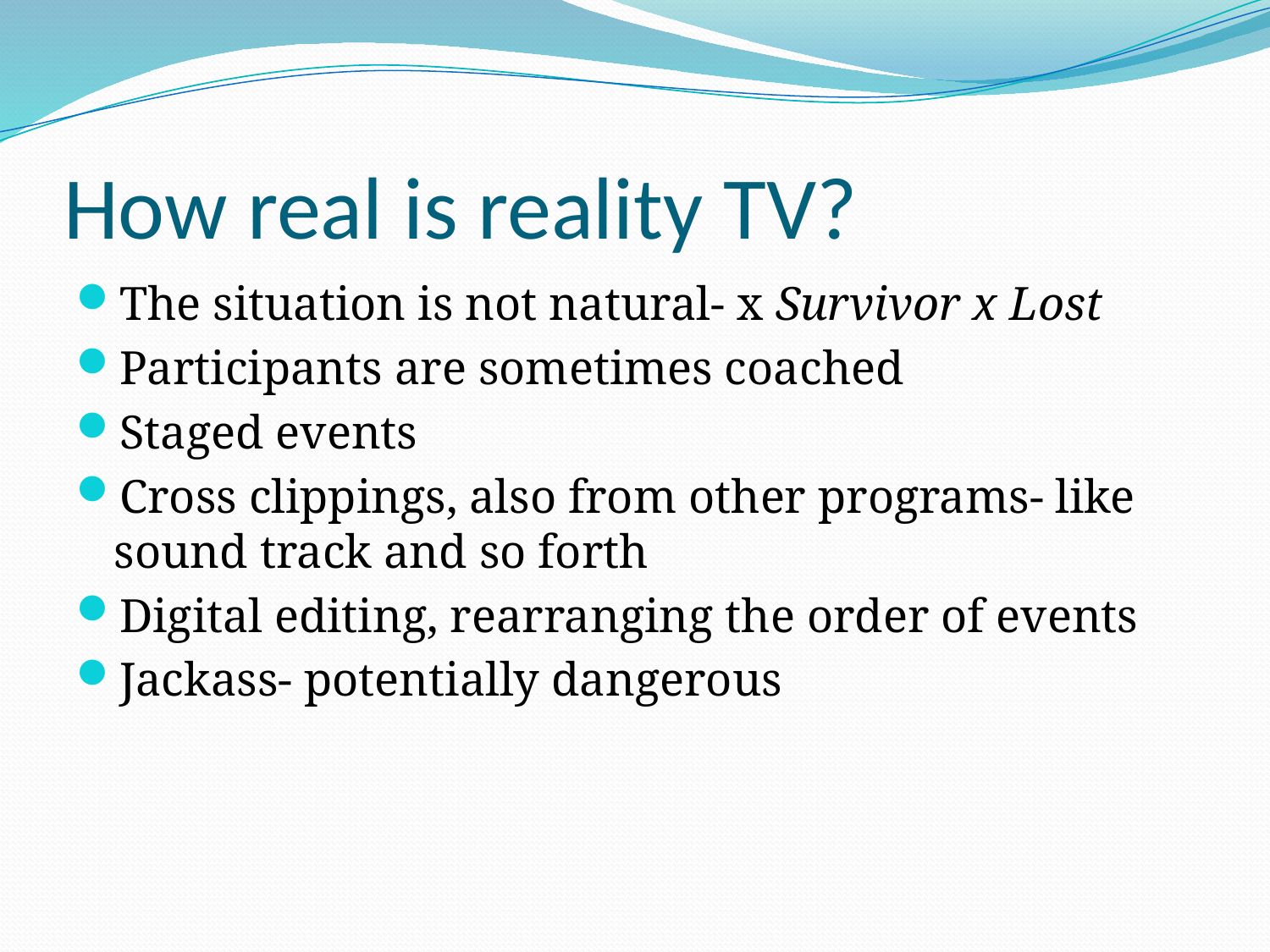

# How real is reality TV?
The situation is not natural- x Survivor x Lost
Participants are sometimes coached
Staged events
Cross clippings, also from other programs- like sound track and so forth
Digital editing, rearranging the order of events
Jackass- potentially dangerous